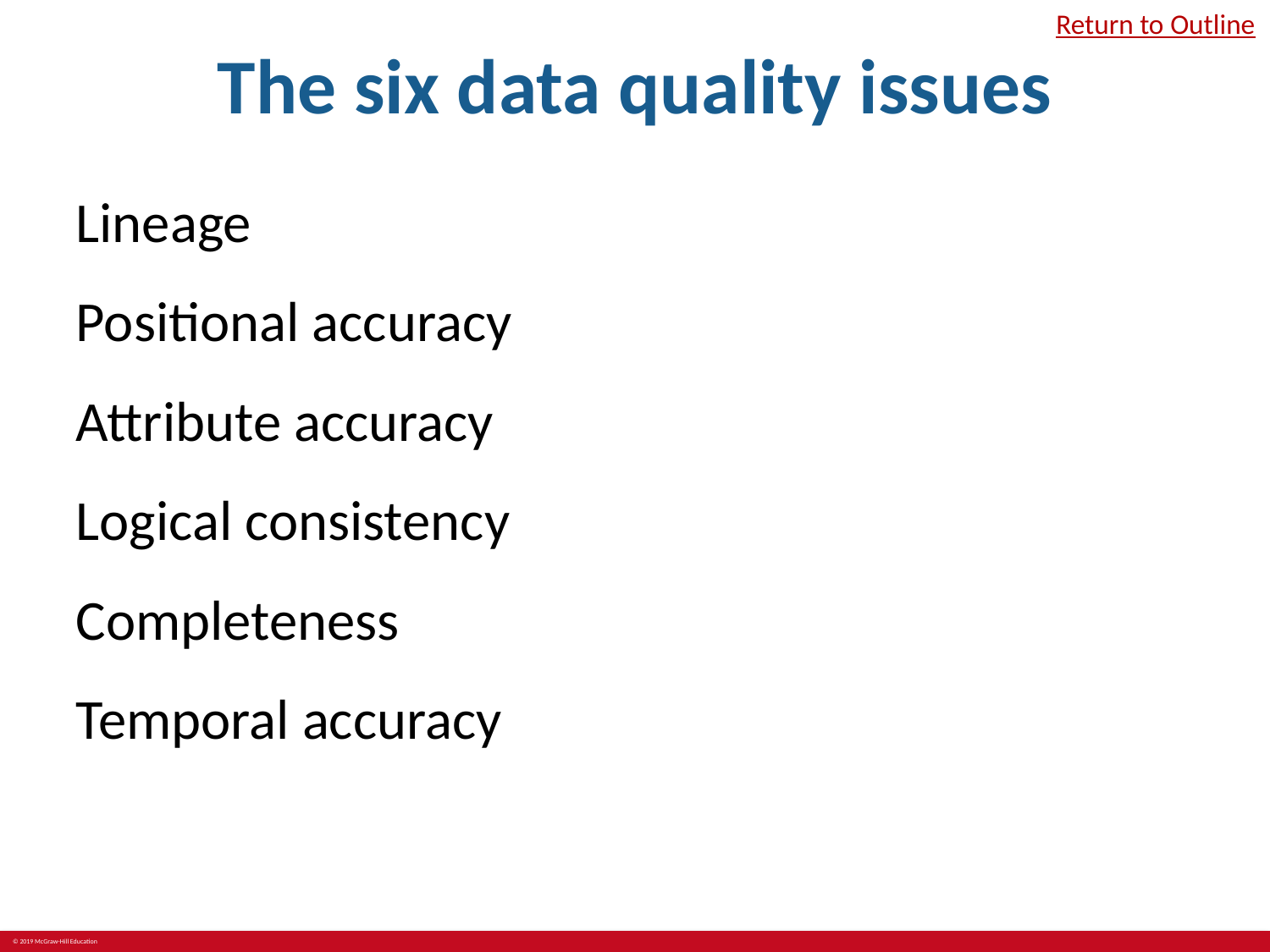

# The six data quality issues
Return to Outline
Lineage
Positional accuracy
Attribute accuracy
Logical consistency
Completeness
Temporal accuracy